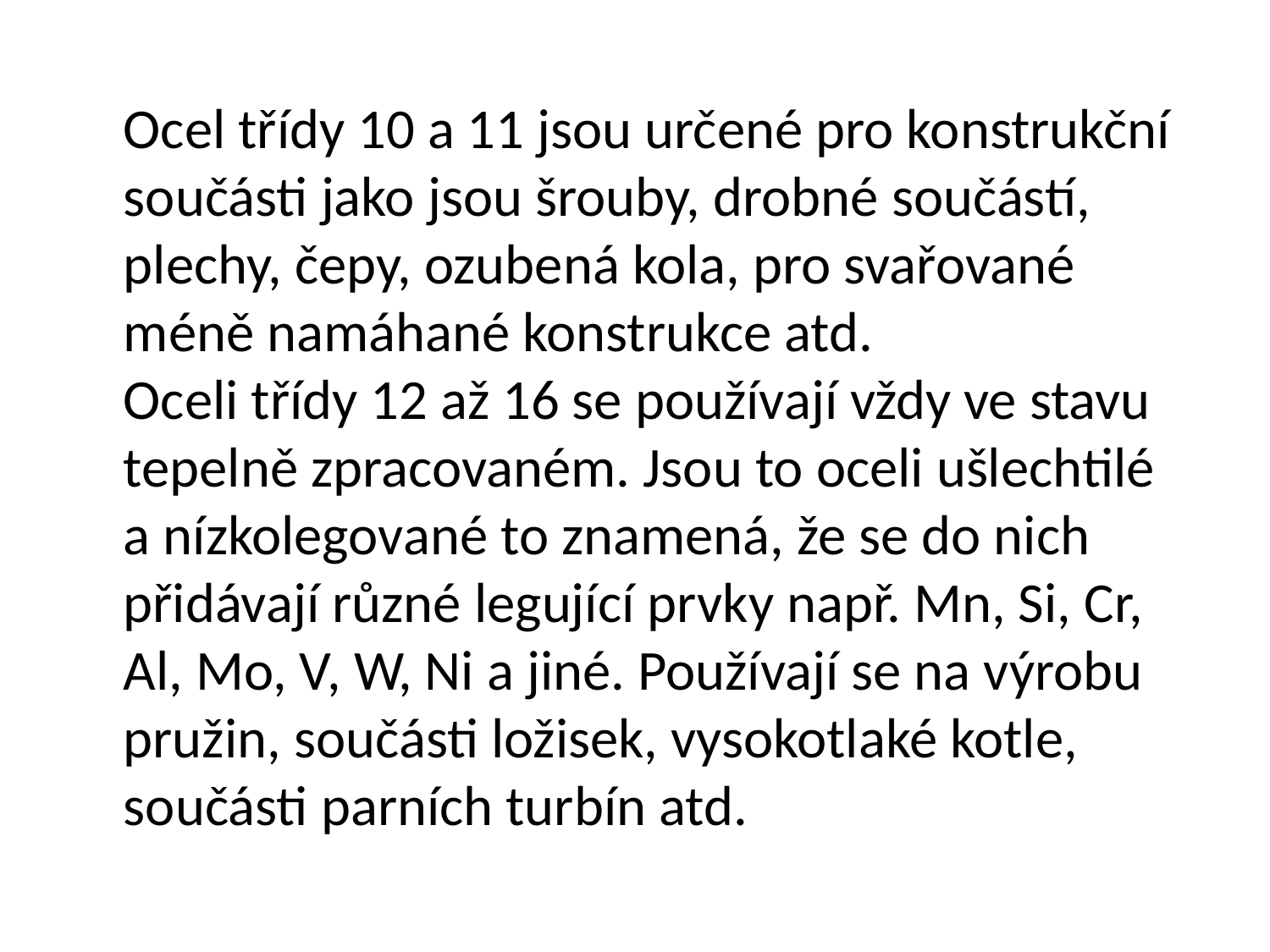

Ocel třídy 10 a 11 jsou určené pro konstrukční
součásti jako jsou šrouby, drobné součástí,
plechy, čepy, ozubená kola, pro svařované
méně namáhané konstrukce atd.
Oceli třídy 12 až 16 se používají vždy ve stavu
tepelně zpracovaném. Jsou to oceli ušlechtilé
a nízkolegované to znamená, že se do nich
přidávají různé legující prvky např. Mn, Si, Cr,
Al, Mo, V, W, Ni a jiné. Používají se na výrobu
pružin, součásti ložisek, vysokotlaké kotle,
součásti parních turbín atd.